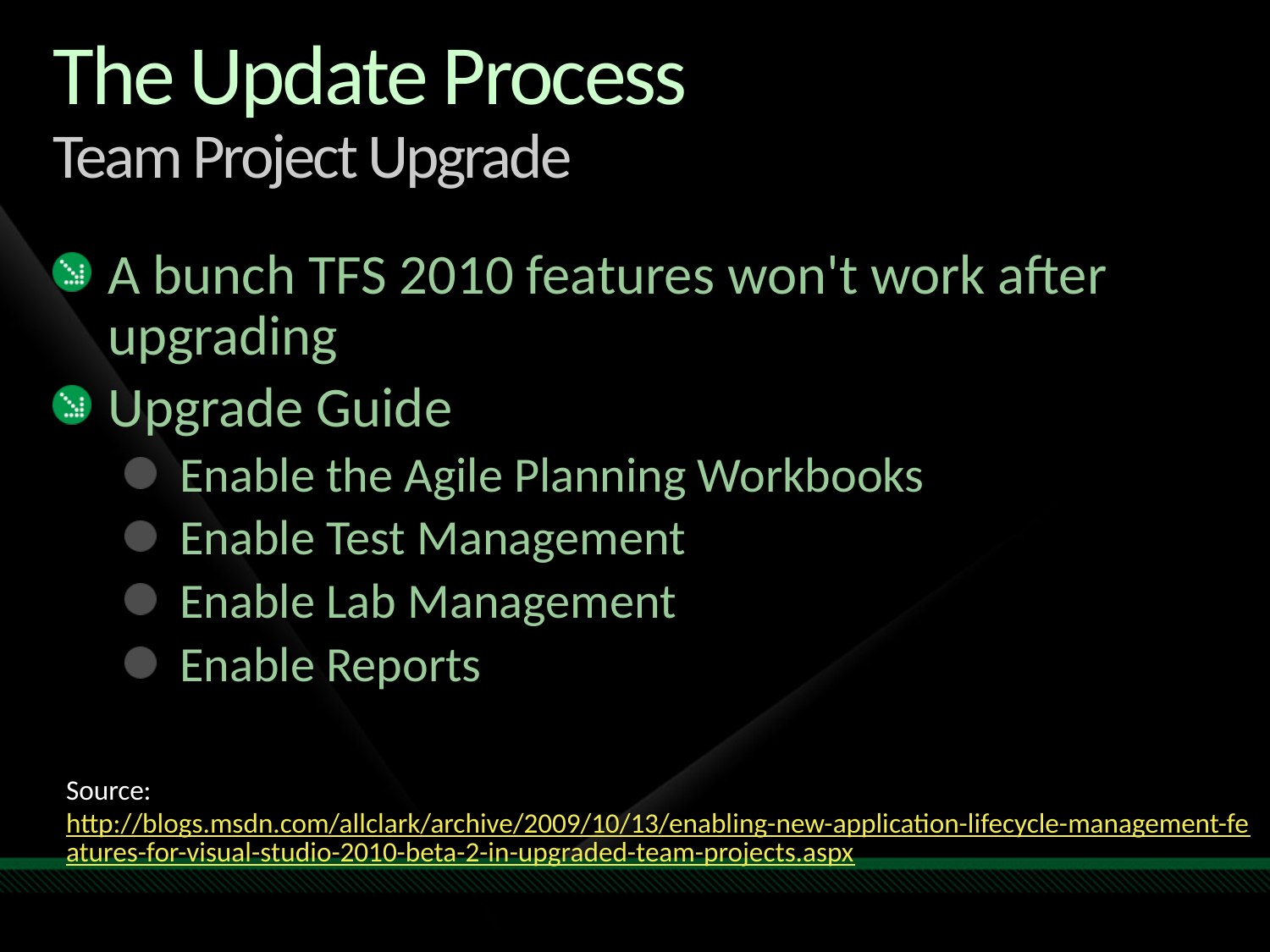

# The Update Process Team Project Upgrade

A bunch TFS 2010 features won't work after upgrading
Upgrade Guide
Enable the Agile Planning Workbooks
Enable Test Management
Enable Lab Management
Enable Reports

Source: http://blogs.msdn.com/allclark/archive/2009/10/13/enabling-new-application-lifecycle-management-features-for-visual-studio-2010-beta-2-in-upgraded-team-projects.aspx